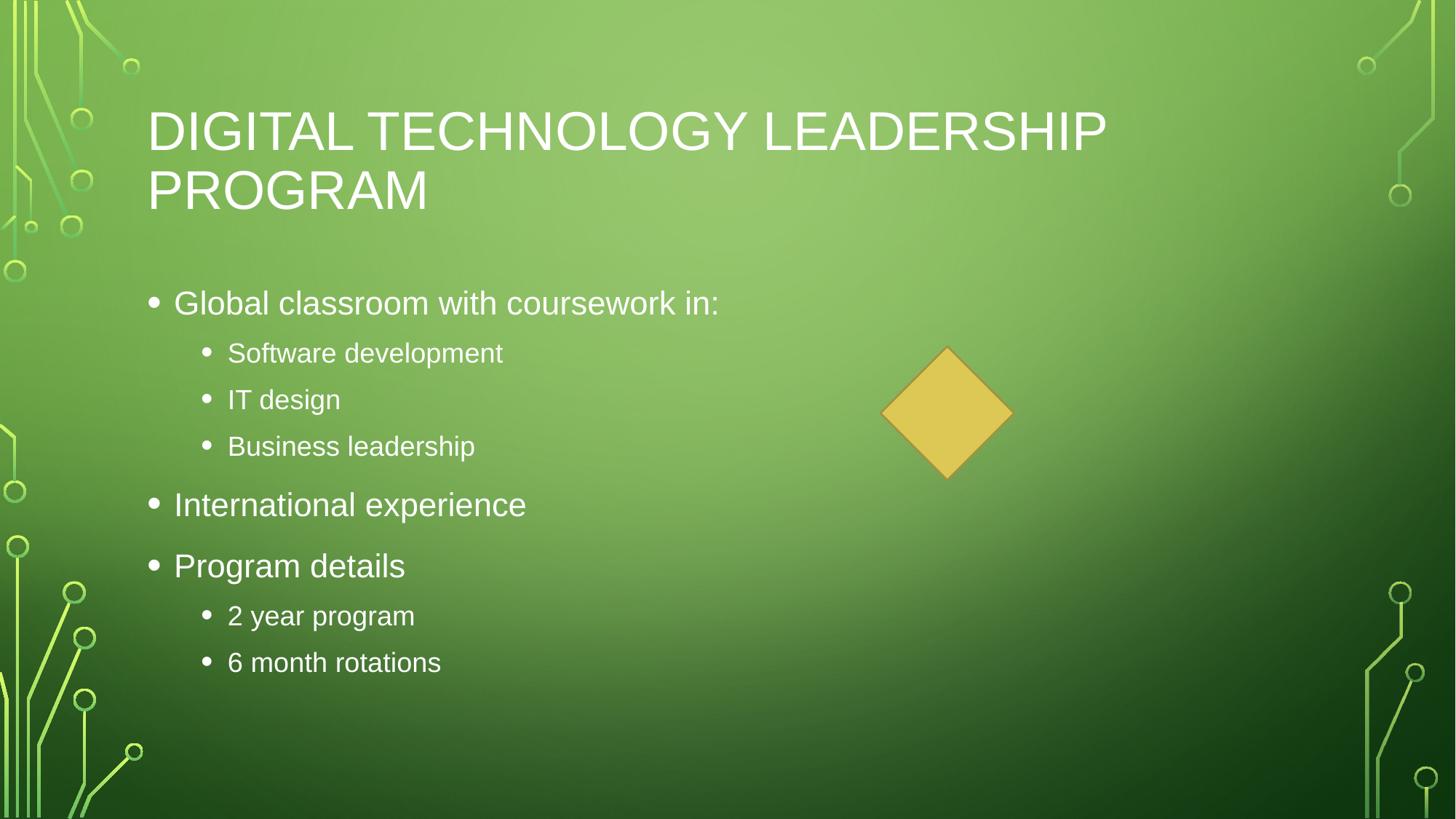

# Digital Technology Leadership Program
Global classroom with coursework in:
Software development
IT design
Business leadership
International experience
Program details
2 year program
6 month rotations